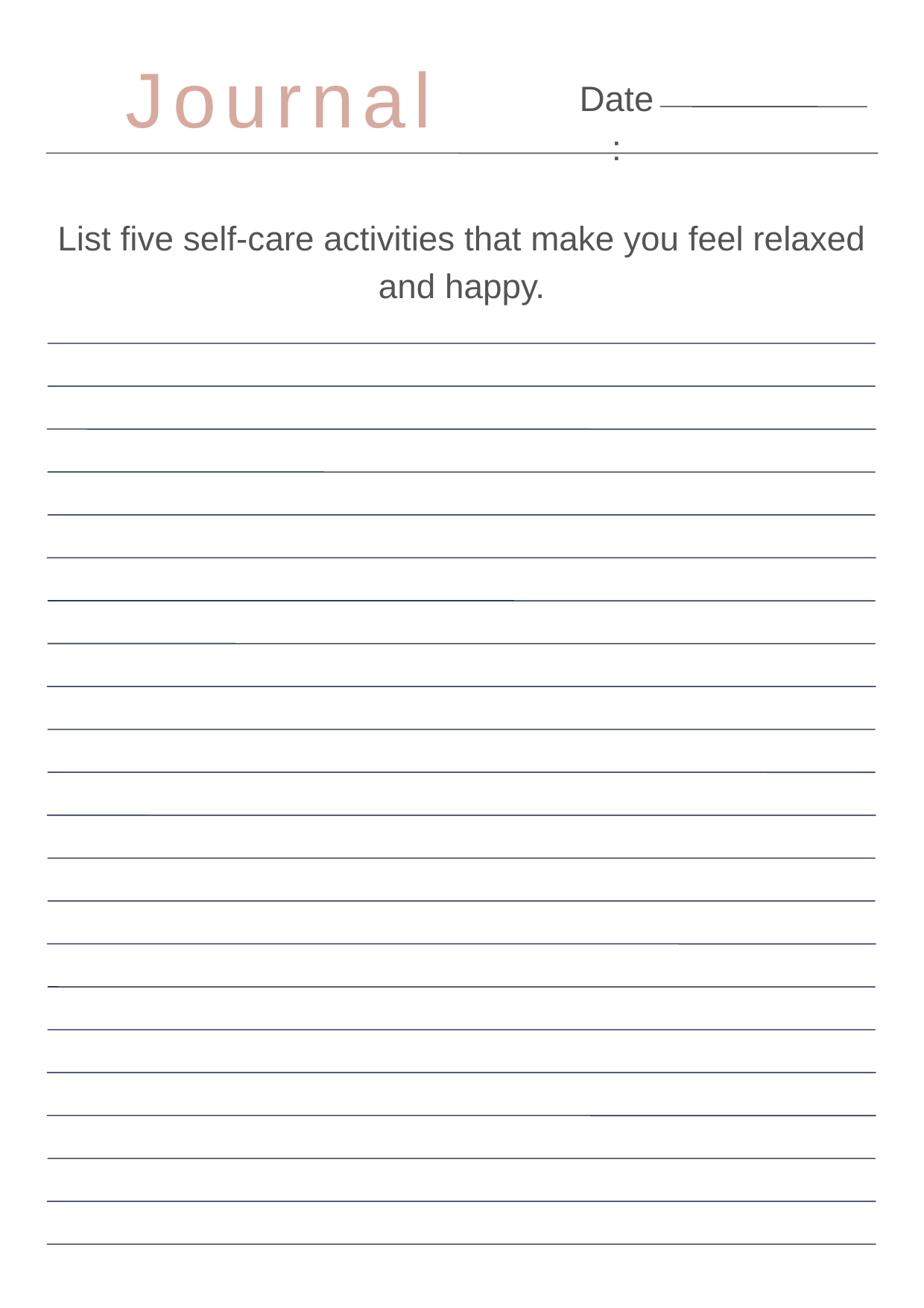

Journal
Date:

List five self-care activities that make you feel relaxed and happy.